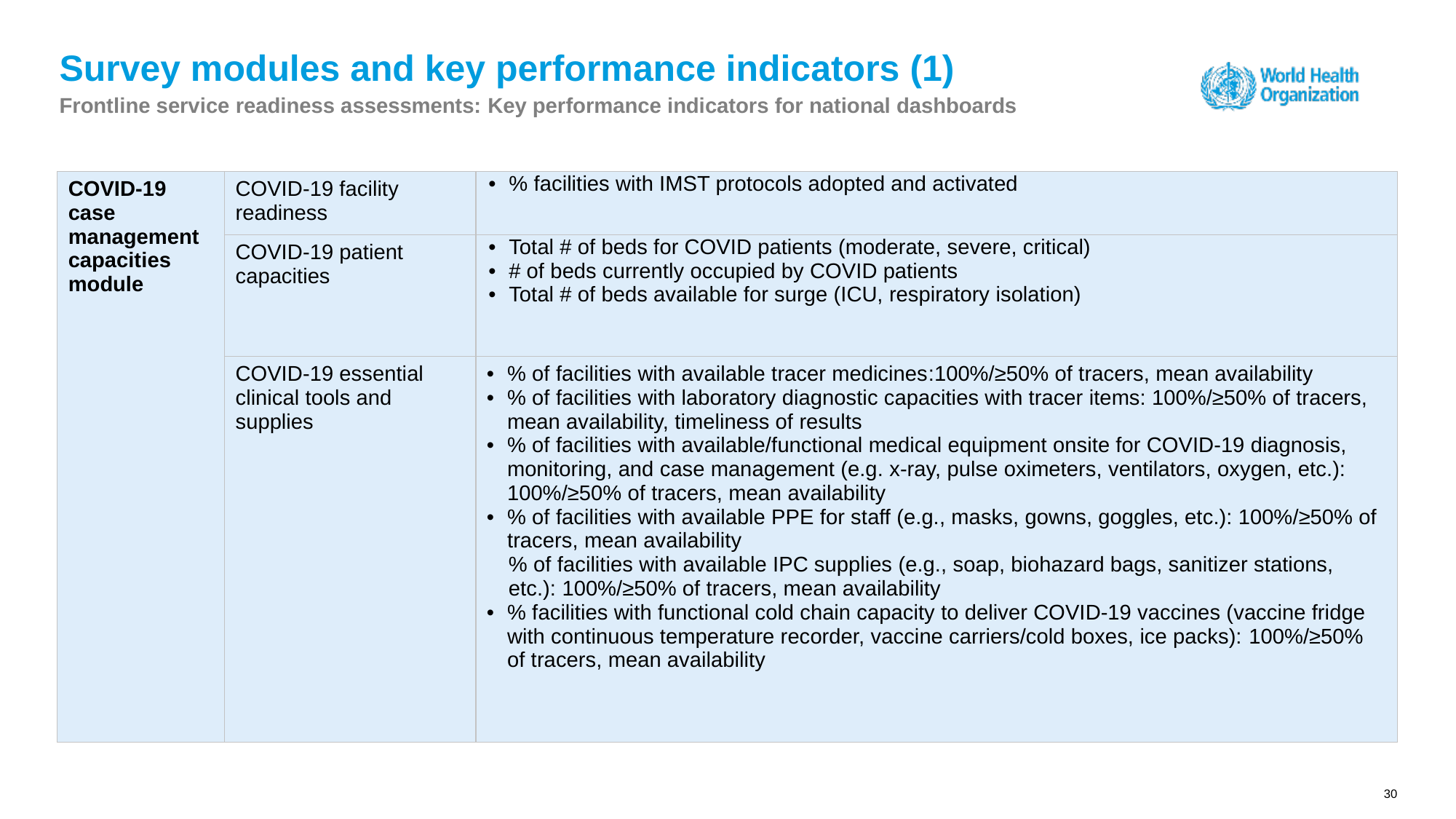

# Survey modules and key performance indicators (1)
Frontline service readiness assessments: Key performance indicators for national dashboards
| COVID-19 case management capacities module | COVID-19 facility readiness | % facilities with IMST protocols adopted and activated |
| --- | --- | --- |
|  | COVID-19 patient capacities | Total # of beds for COVID patients (moderate, severe, critical) # of beds currently occupied by COVID patients Total # of beds available for surge (ICU, respiratory isolation) |
|  | COVID-19 essential clinical tools and supplies | % of facilities with available tracer medicines:100%/≥50% of tracers, mean availability % of facilities with laboratory diagnostic capacities with tracer items: 100%/≥50% of tracers, mean availability, timeliness of results % of facilities with available/functional medical equipment onsite for COVID-19 diagnosis, monitoring, and case management (e.g. x-ray, pulse oximeters, ventilators, oxygen, etc.): 100%/≥50% of tracers, mean availability % of facilities with available PPE for staff (e.g., masks, gowns, goggles, etc.): 100%/≥50% of tracers, mean availability % of facilities with available IPC supplies (e.g., soap, biohazard bags, sanitizer stations, etc.): 100%/≥50% of tracers, mean availability % facilities with functional cold chain capacity to deliver COVID-19 vaccines (vaccine fridge with continuous temperature recorder, vaccine carriers/cold boxes, ice packs): 100%/≥50% of tracers, mean availability |

30